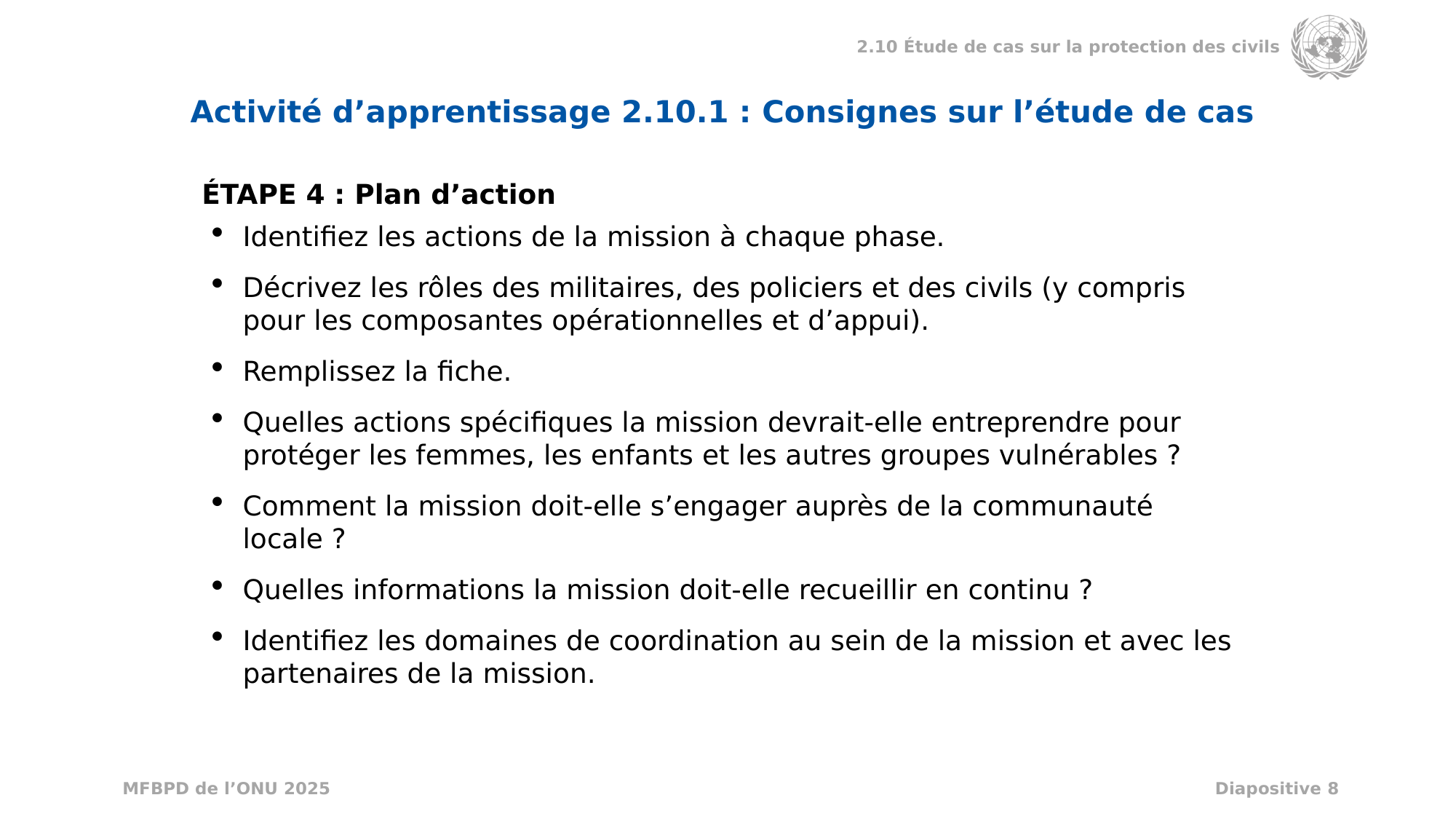

Activité d’apprentissage 2.10.1 : Consignes sur l’étude de cas
ÉTAPE 4 : Plan d’action
Identifiez les actions de la mission à chaque phase.
Décrivez les rôles des militaires, des policiers et des civils (y compris pour les composantes opérationnelles et d’appui).
Remplissez la fiche.
Quelles actions spécifiques la mission devrait-elle entreprendre pour protéger les femmes, les enfants et les autres groupes vulnérables ?
Comment la mission doit-elle s’engager auprès de la communauté locale ?
Quelles informations la mission doit-elle recueillir en continu ?
Identifiez les domaines de coordination au sein de la mission et avec les partenaires de la mission.